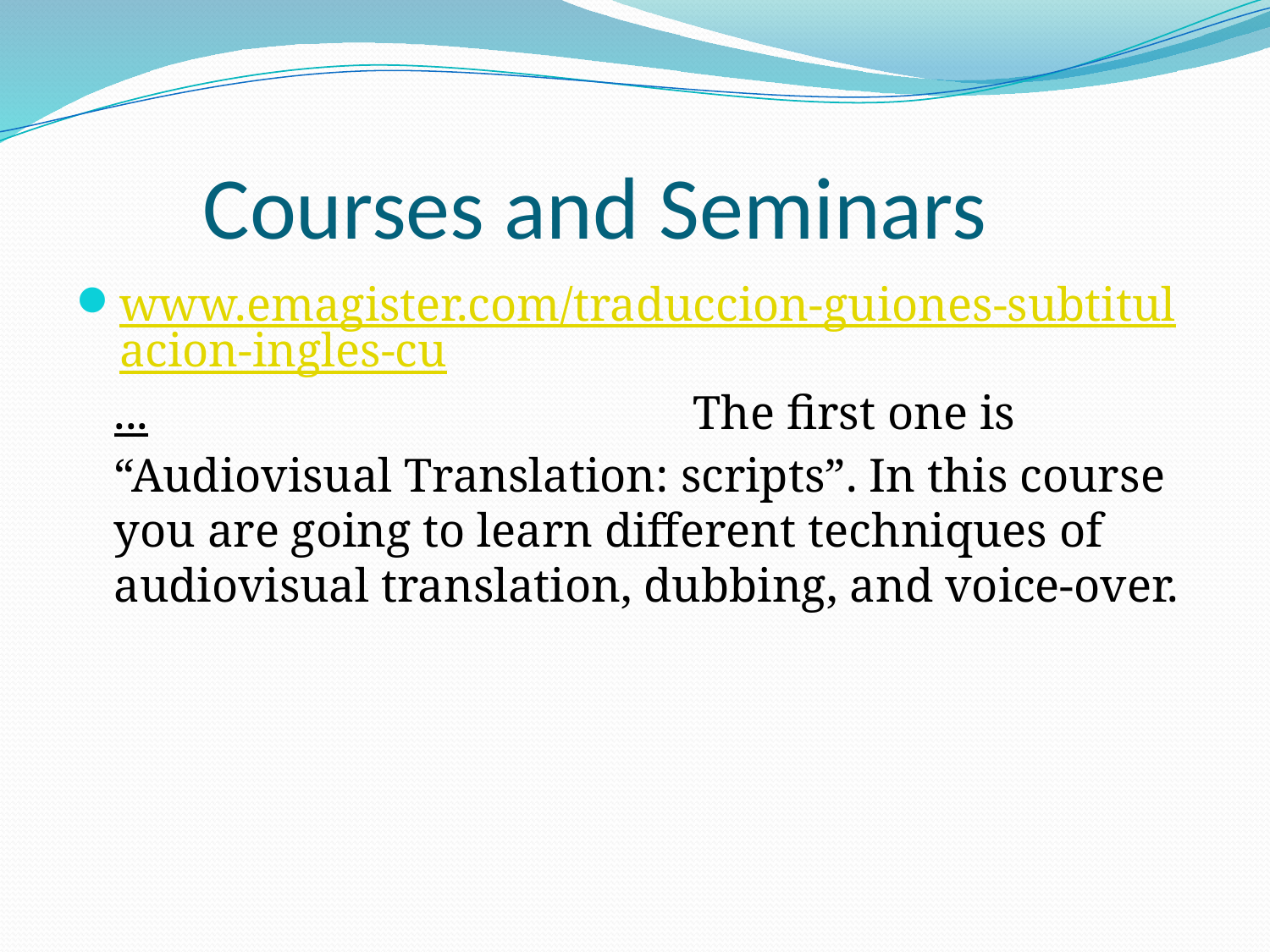

# Courses and Seminars
www.emagister.com/traduccion-guiones-subtitulacion-ingles-cu...				      The first one is “Audiovisual Translation: scripts”. In this course you are going to learn different techniques of audiovisual translation, dubbing, and voice-over.